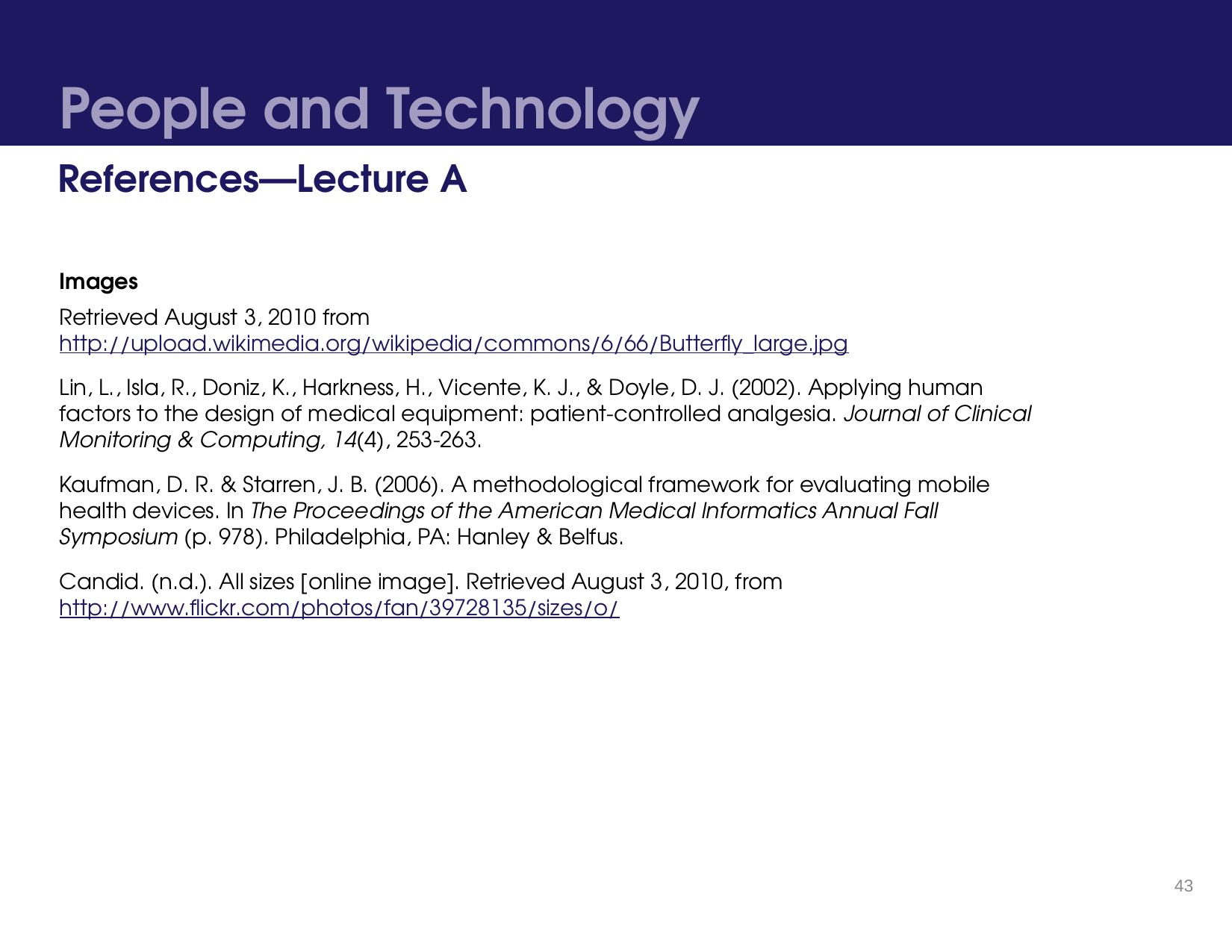

# People and Technology
References—Lecture A
Images
Retrieved August 3, 2010 from http://upload.wikimedia.org/wikipedia/commons/6/66/Butterfly_large.jpg
Lin, L., Isla, R., Doniz, K., Harkness, H., Vicente, K. J., & Doyle, D. J. (2002). Applying human factors to the design of medical equipment: patient-controlled analgesia. Journal of Clinical Monitoring & Computing, 14(4), 253-263.
Kaufman, D. R. & Starren, J. B. (2006). A methodological framework for evaluating mobile health devices. In The Proceedings of the American Medical Informatics Annual Fall Symposium (p. 978). Philadelphia, PA: Hanley & Belfus.
Candid. (n.d.). All sizes [online image]. Retrieved August 3, 2010, from http://www.flickr.com/photos/fan/39728135/sizes/o/

43